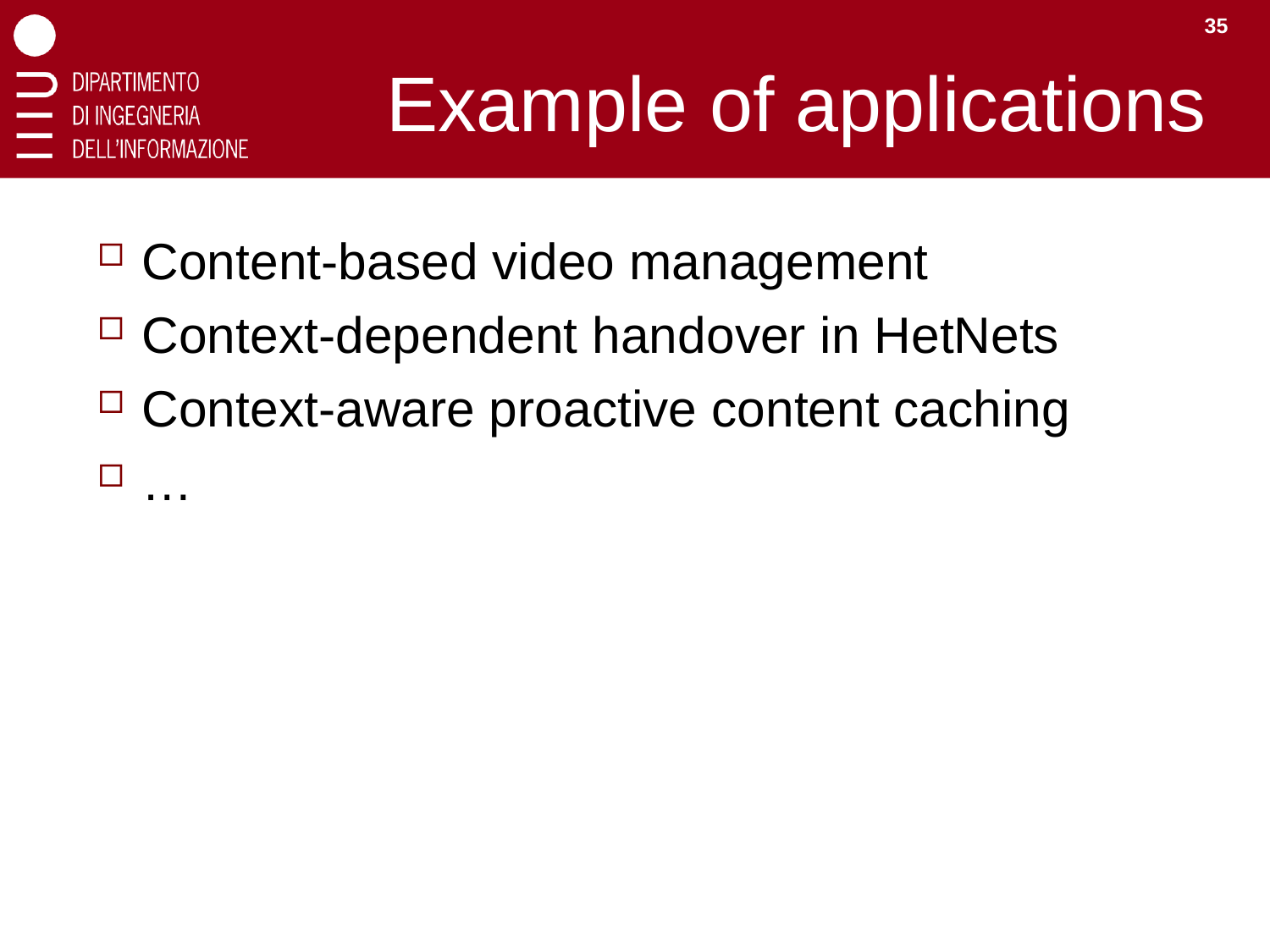

35
# Example of applications
Content-based video management
Context-dependent handover in HetNets
Context-aware proactive content caching
…